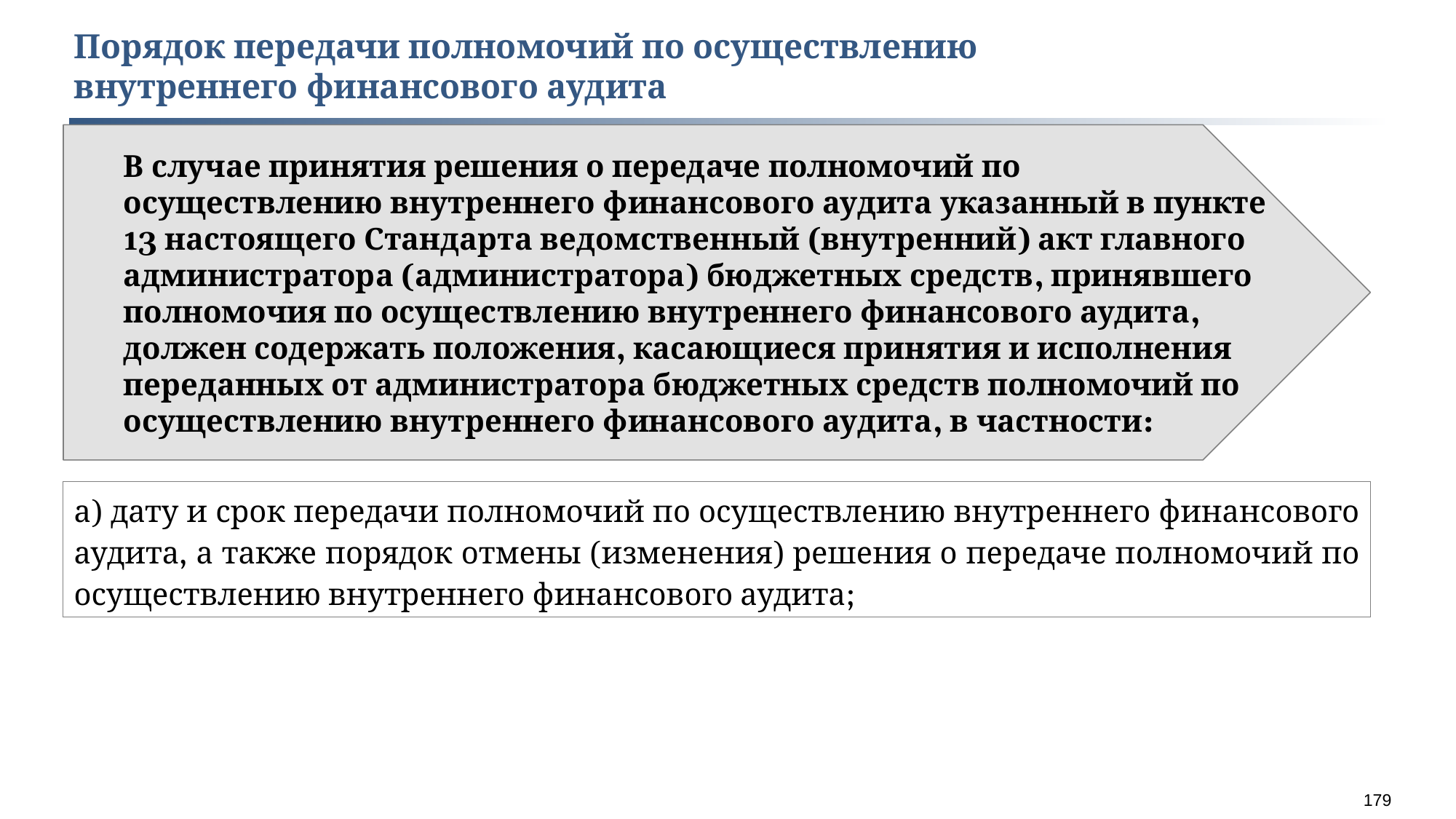

Порядок передачи полномочий по осуществлению
внутреннего финансового аудита
В случае принятия решения о передаче полномочий по осуществлению внутреннего финансового аудита указанный в пункте 13 настоящего Стандарта ведомственный (внутренний) акт главного администратора (администратора) бюджетных средств, принявшего полномочия по осуществлению внутреннего финансового аудита, должен содержать положения, касающиеся принятия и исполнения переданных от администратора бюджетных средств полномочий по осуществлению внутреннего финансового аудита, в частности:
а) дату и срок передачи полномочий по осуществлению внутреннего финансового аудита, а также порядок отмены (изменения) решения о передаче полномочий по осуществлению внутреннего финансового аудита;